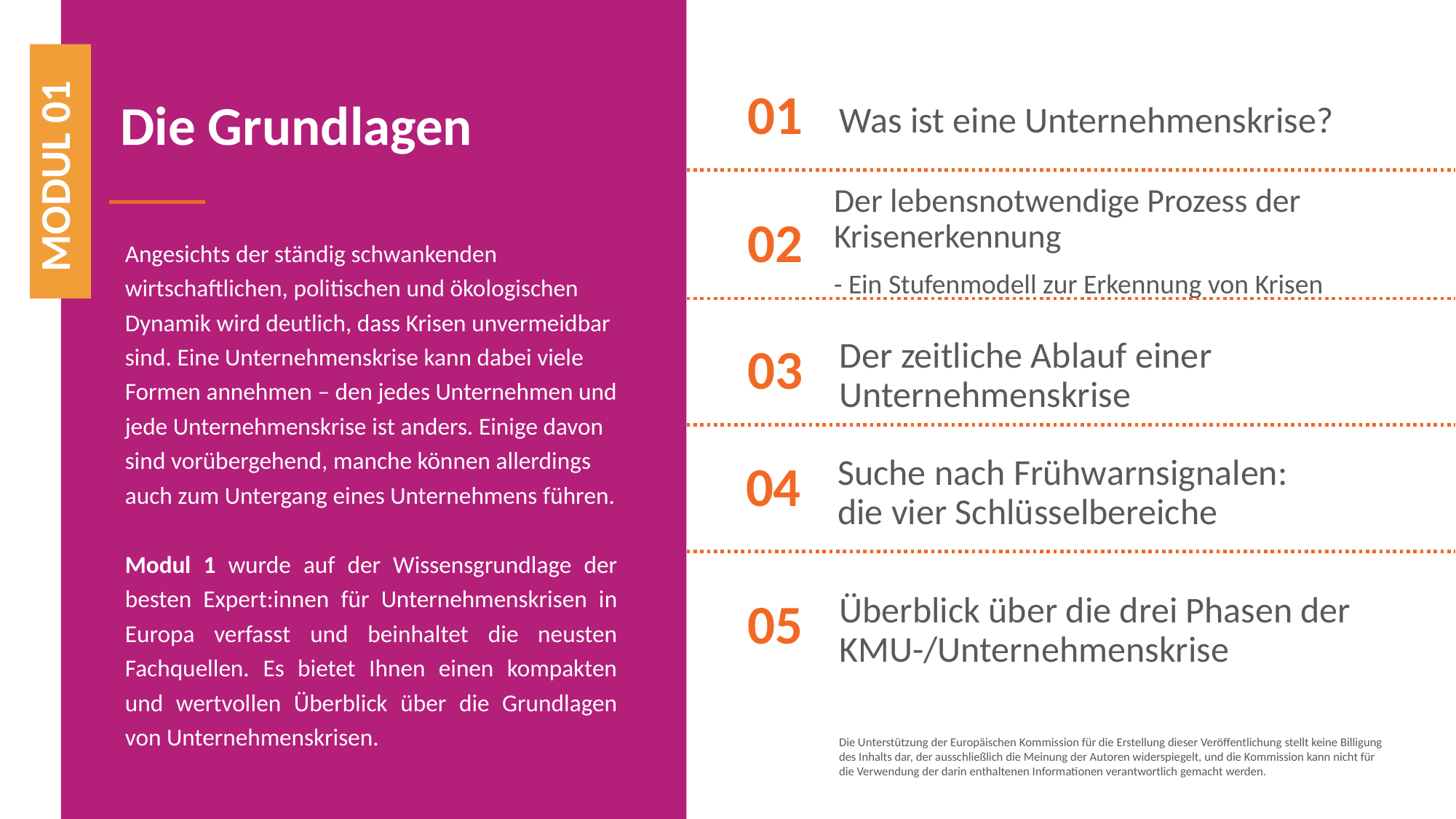

Was ist eine Unternehmenskrise?
01
Die Grundlagen
MODUL 01

02
Der lebensnotwendige Prozess der Krisenerkennung
- Ein Stufenmodell zur Erkennung von Krisen

Angesichts der ständig schwankenden wirtschaftlichen, politischen und ökologischen Dynamik wird deutlich, dass Krisen unvermeidbar sind. Eine Unternehmenskrise kann dabei viele Formen annehmen – den jedes Unternehmen und jede Unternehmenskrise ist anders. Einige davon sind vorübergehend, manche können allerdings auch zum Untergang eines Unternehmens führen.

Modul 1 wurde auf der Wissensgrundlage der besten Expert:innen für Unternehmenskrisen in Europa verfasst und beinhaltet die neusten Fachquellen. Es bietet Ihnen einen kompakten und wertvollen Überblick über die Grundlagen von Unternehmenskrisen.

Der zeitliche Ablauf einer Unternehmenskrise
03
Suche nach Frühwarnsignalen:       die vier Schlüsselbereiche
04
Überblick über die drei Phasen der KMU-/Unternehmenskrise
05